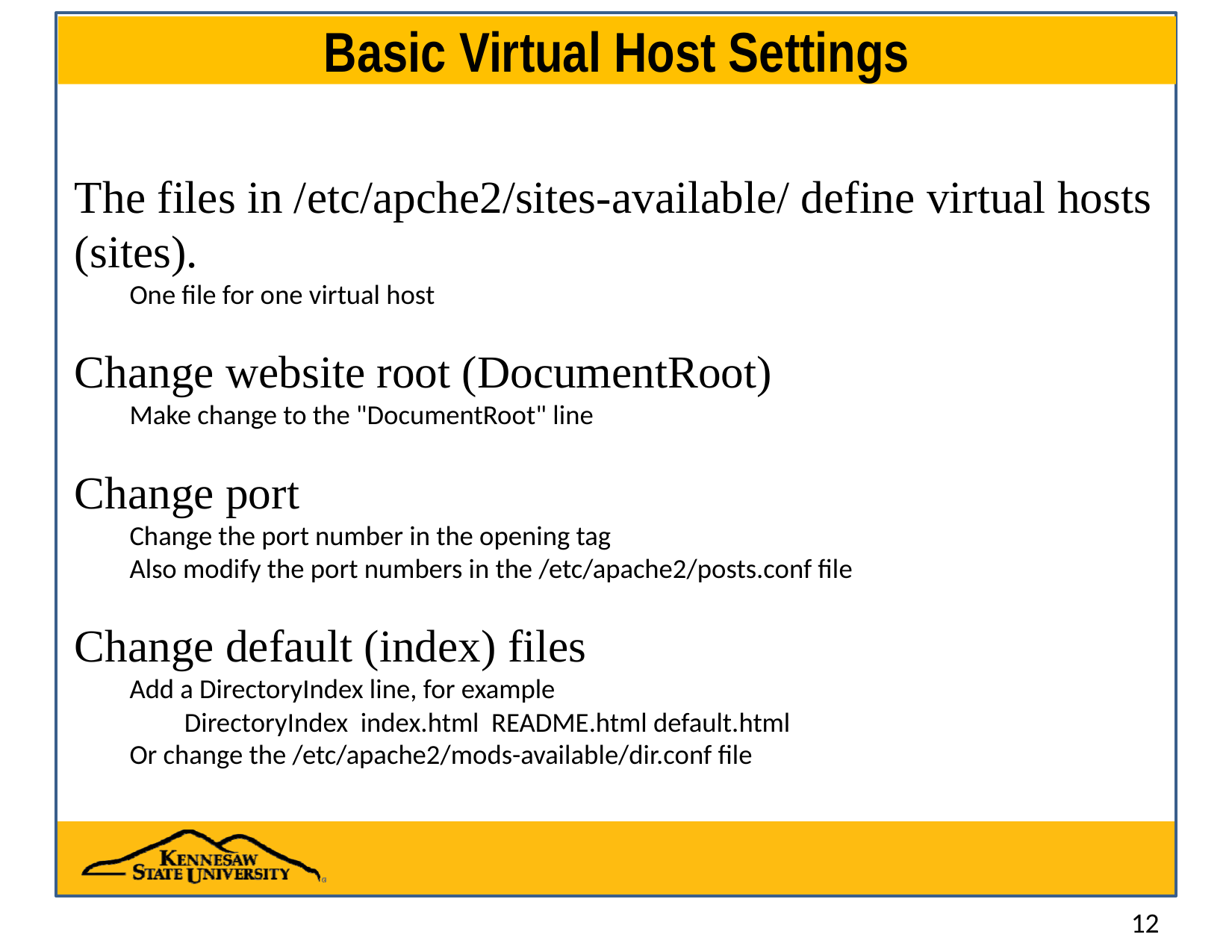

# Basic Virtual Host Settings
The files in /etc/apche2/sites-available/ define virtual hosts (sites).
One file for one virtual host

Change website root (DocumentRoot)
Make change to the "DocumentRoot" line

Change port
Change the port number in the opening tag
Also modify the port numbers in the /etc/apache2/posts.conf file

Change default (index) files
Add a DirectoryIndex line, for example
DirectoryIndex  index.html  README.html default.html
Or change the /etc/apache2/mods-available/dir.conf file